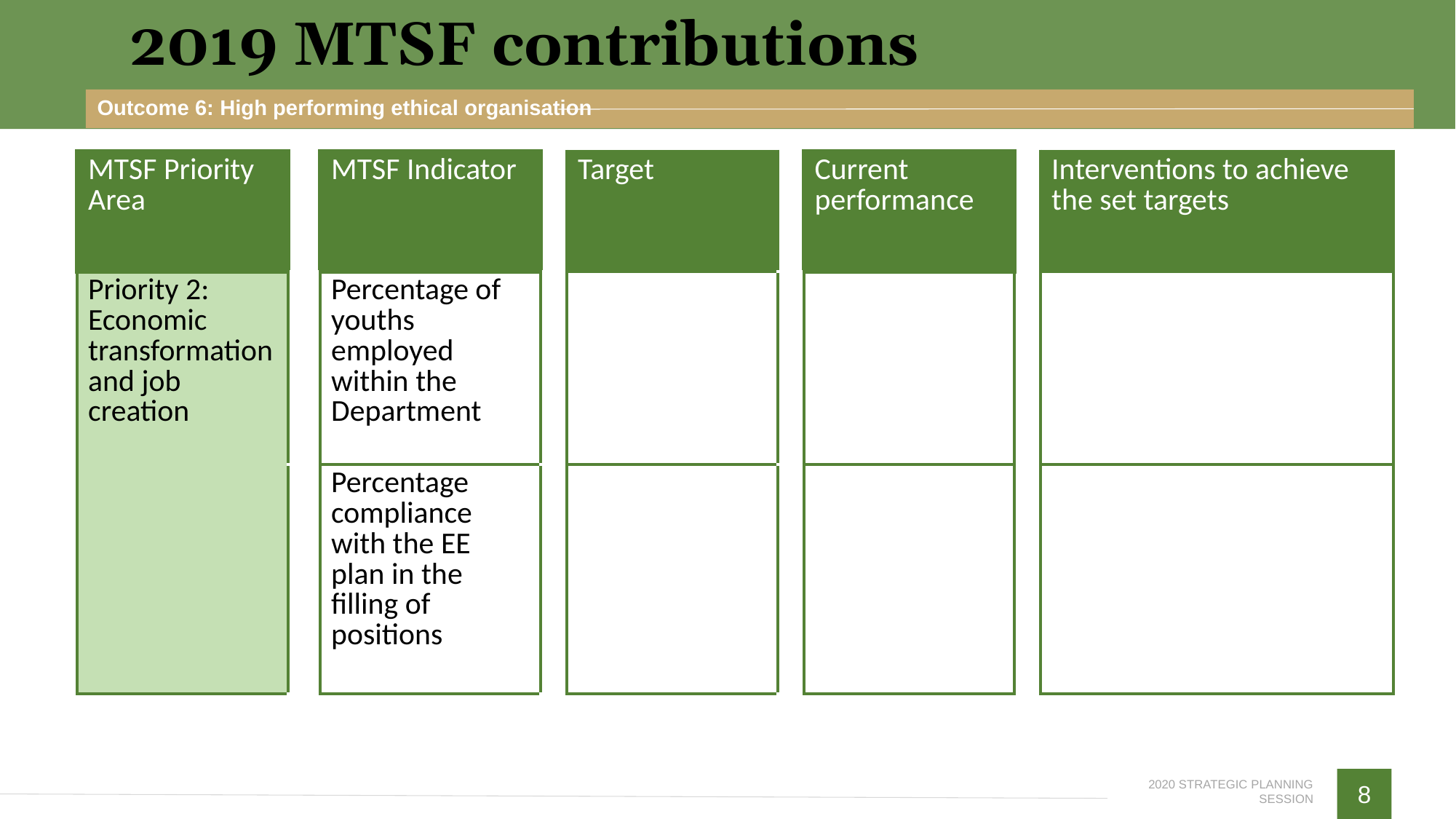

2019 MTSF contributions
Outcome 6: High performing ethical organisation
| MTSF Priority Area |  | MTSF Indicator |  | Target |  | Current performance |  | Interventions to achieve the set targets |
| --- | --- | --- | --- | --- | --- | --- | --- | --- |
| Priority 2: Economic transformation and job creation |  | Percentage of youths employed within the Department |  |  |  |  |  |  |
|  |  | Percentage compliance with the EE plan in the filling of positions |  |  |  |  |  |  |
Outcome 4: Successful reintegration of all those under the care of the Department